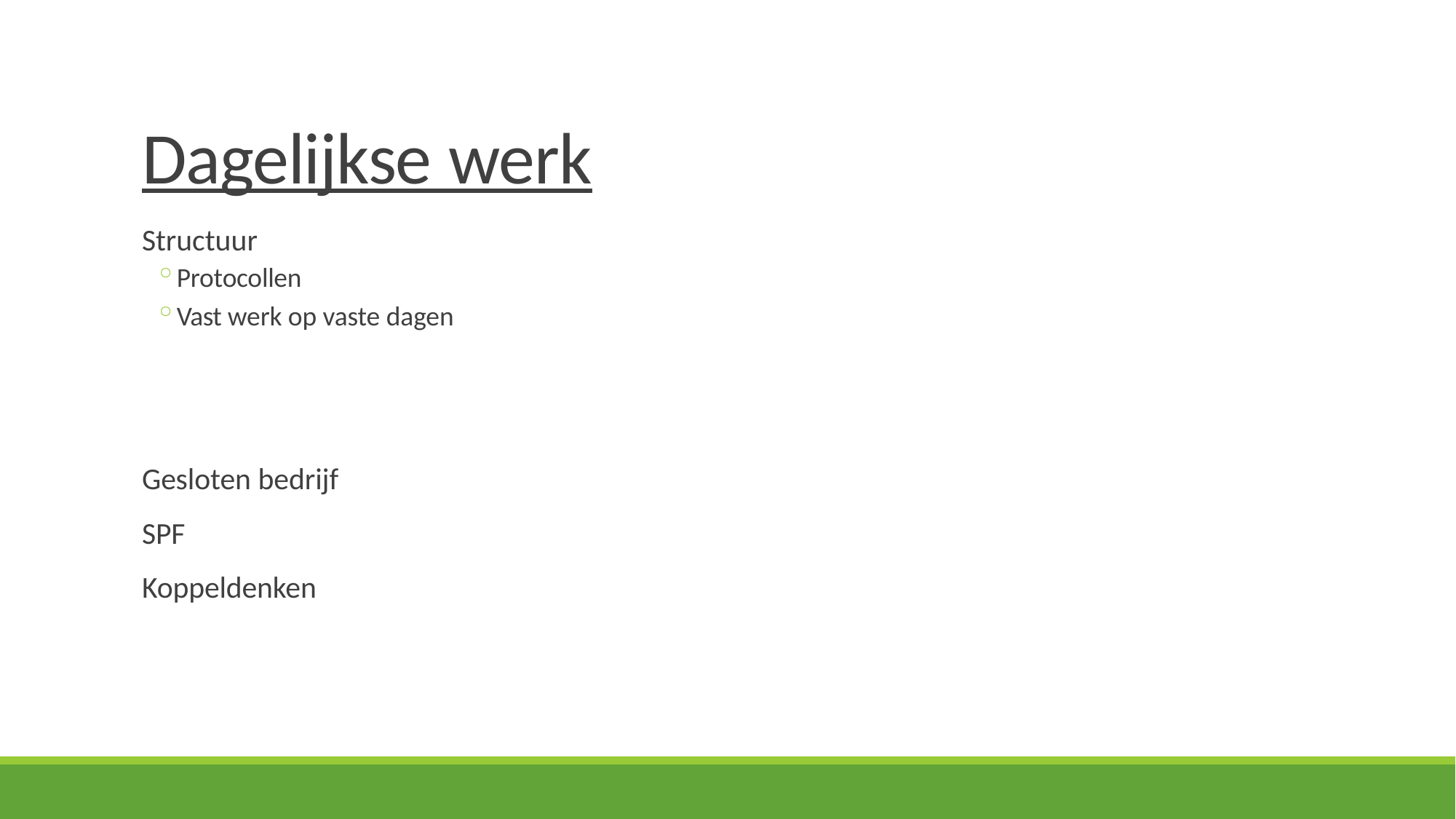

# Dagelijkse werk
Structuur
Protocollen
Vast werk op vaste dagen
Gesloten bedrijf
SPF
Koppeldenken